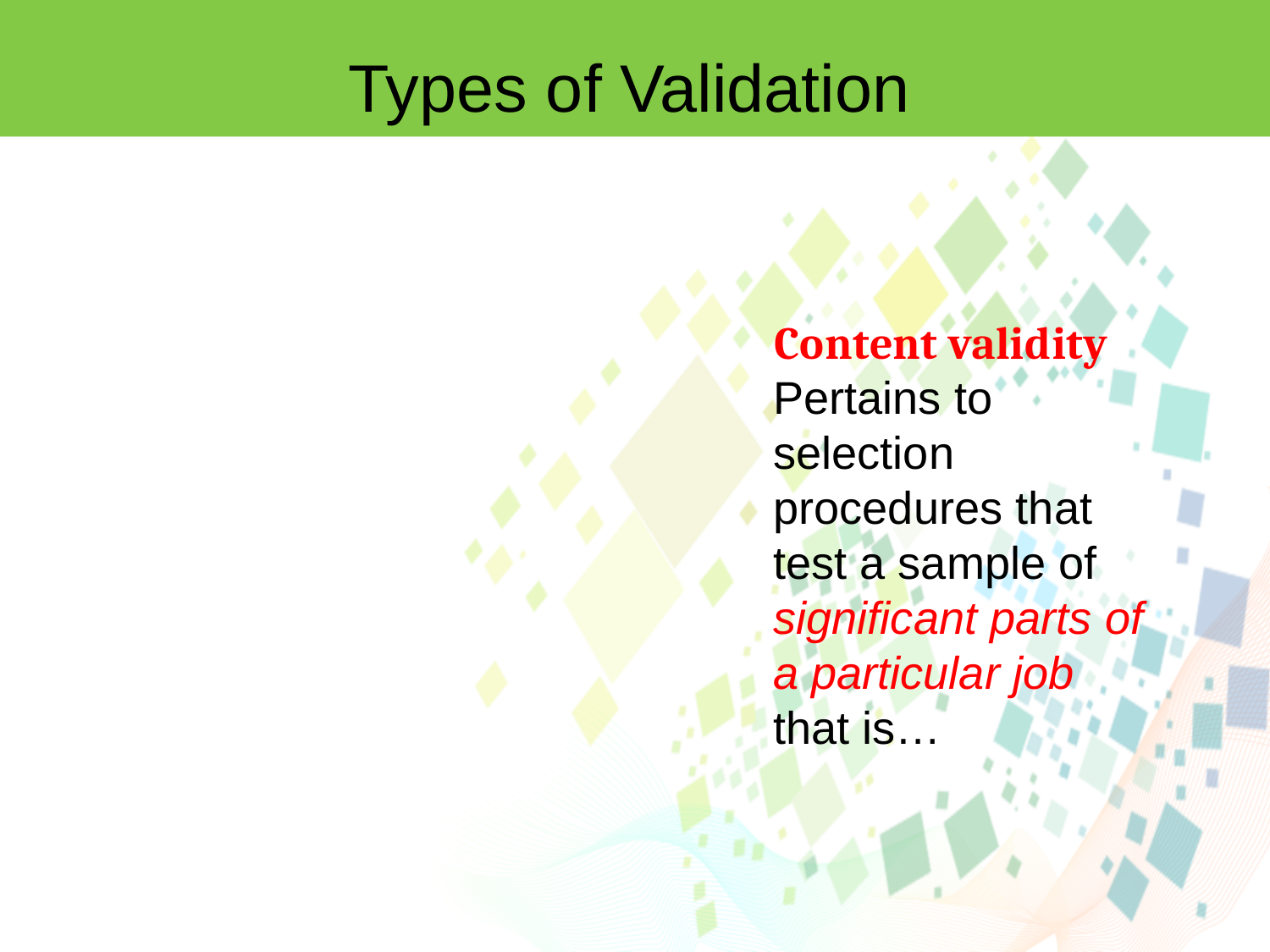

Types of Validation
Content validity
Pertains to selection procedures that test a sample of signiﬁcant parts of a particular job that is…